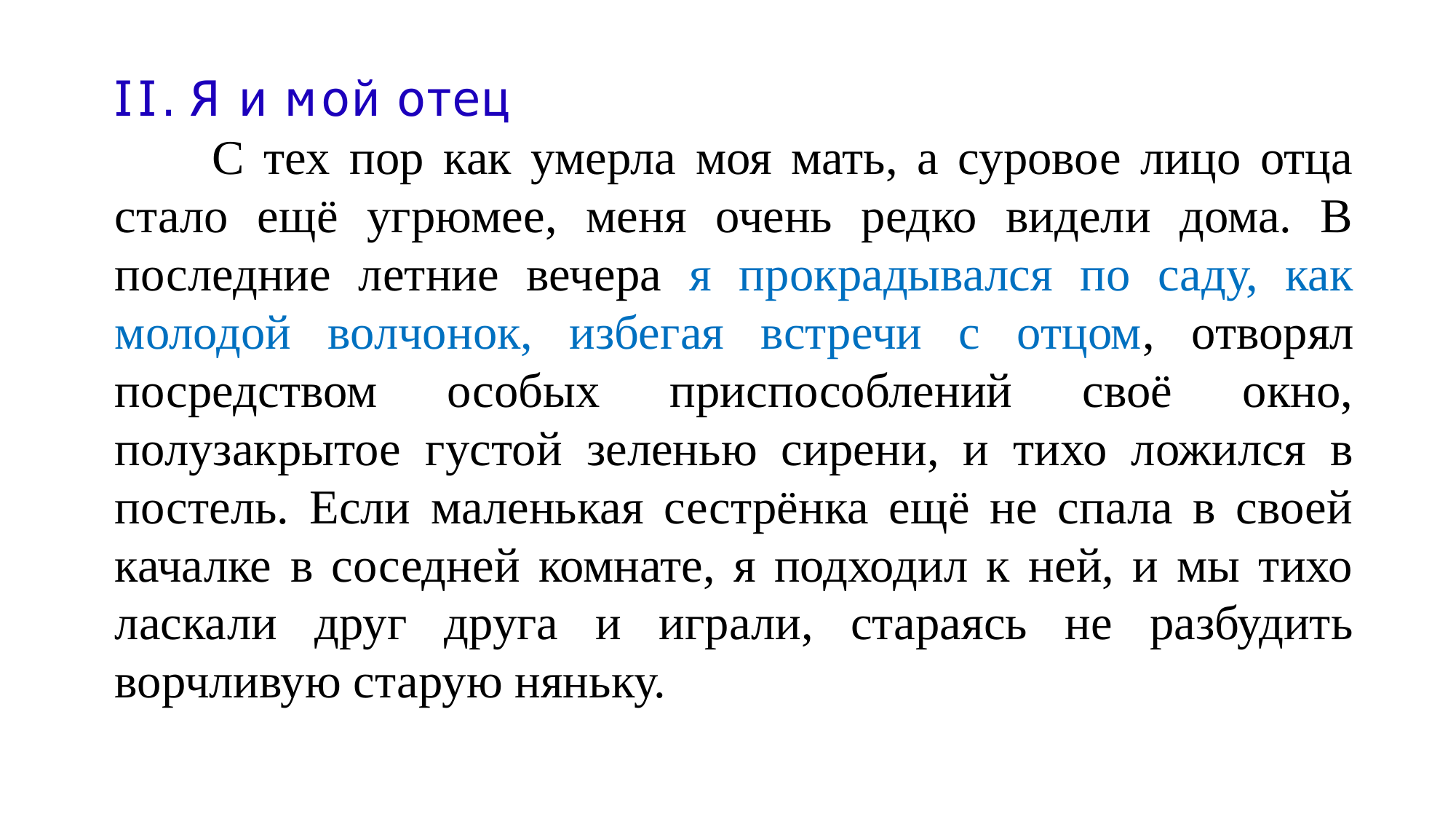

II. Я и мой отец
     С тех пор как умерла моя мать, а суровое лицо отца стало ещё угрюмее, меня очень редко видели дома. В последние летние вечера я прокрадывался по саду, как молодой волчонок, избегая встречи с отцом, отворял посредством особых приспособлений своё окно, полузакрытое густой зеленью сирени, и тихо ложился в постель. Если маленькая сестрёнка ещё не спала в своей качалке в соседней комнате, я подходил к ней, и мы тихо ласкали друг друга и играли, стараясь не разбудить ворчливую старую няньку.